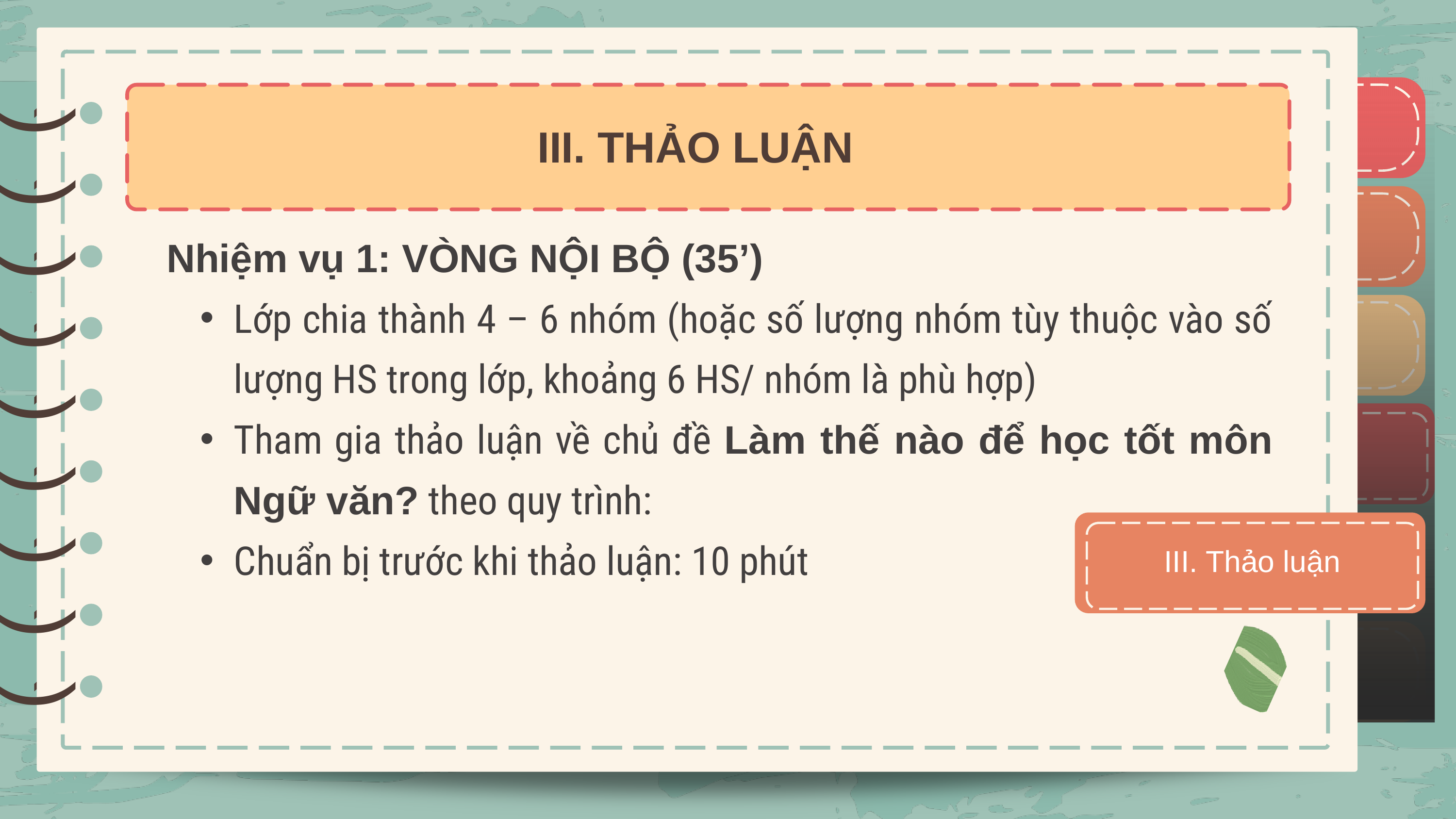

)

)

)
III. THẢO LUẬN
)

)

)
Nhiệm vụ 1: VÒNG NỘI BỘ (35’)
Lớp chia thành 4 – 6 nhóm (hoặc số lượng nhóm tùy thuộc vào số lượng HS trong lớp, khoảng 6 HS/ nhóm là phù hợp)
Tham gia thảo luận về chủ đề Làm thế nào để học tốt môn Ngữ văn? theo quy trình:
Chuẩn bị trước khi thảo luận: 10 phút

)
)

)

)

)
)

)
)

III. Thảo luận

)
)

)

)